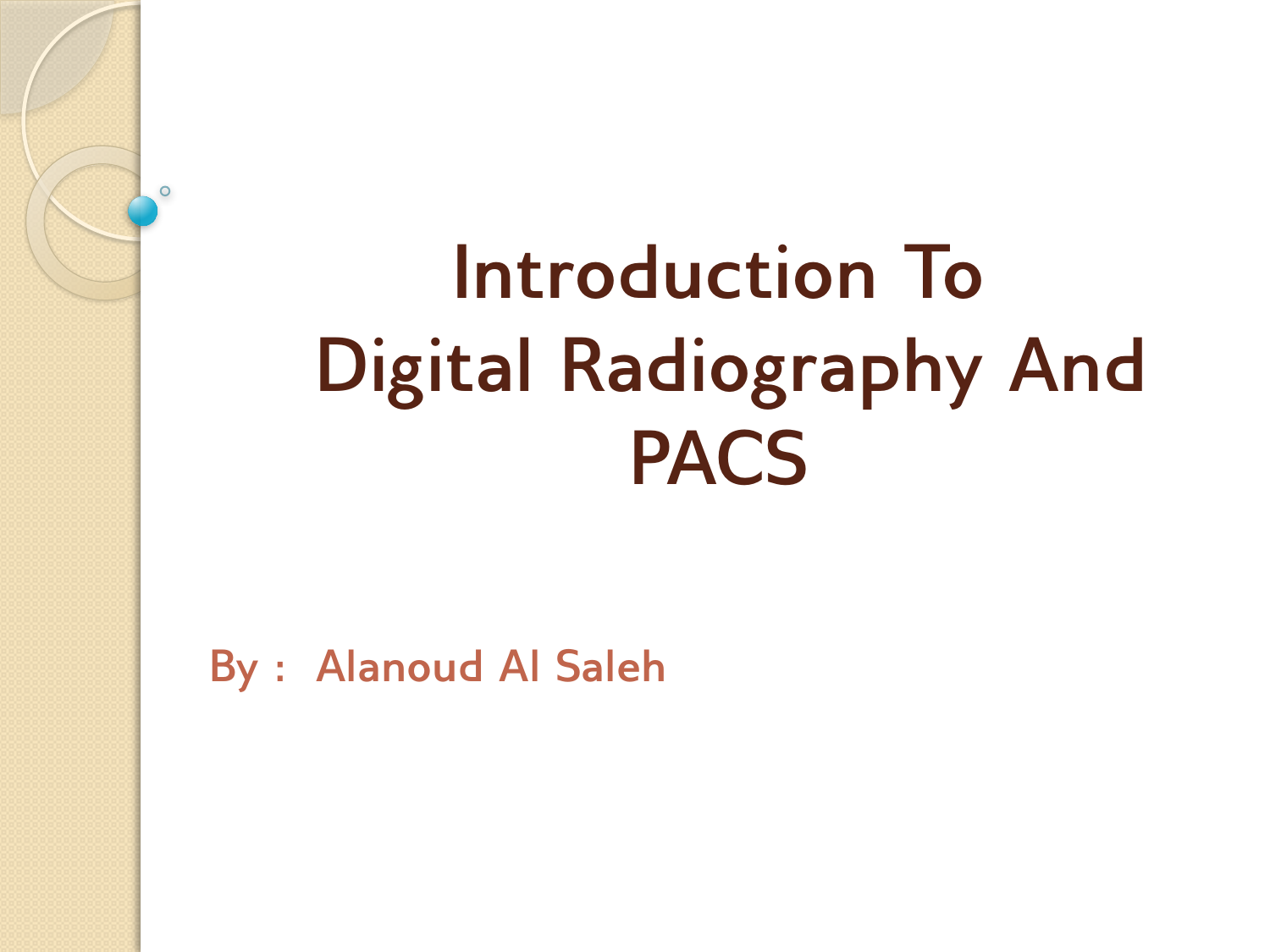

# Introduction To Digital Radiography And PACS
 By :  Alanoud Al Saleh